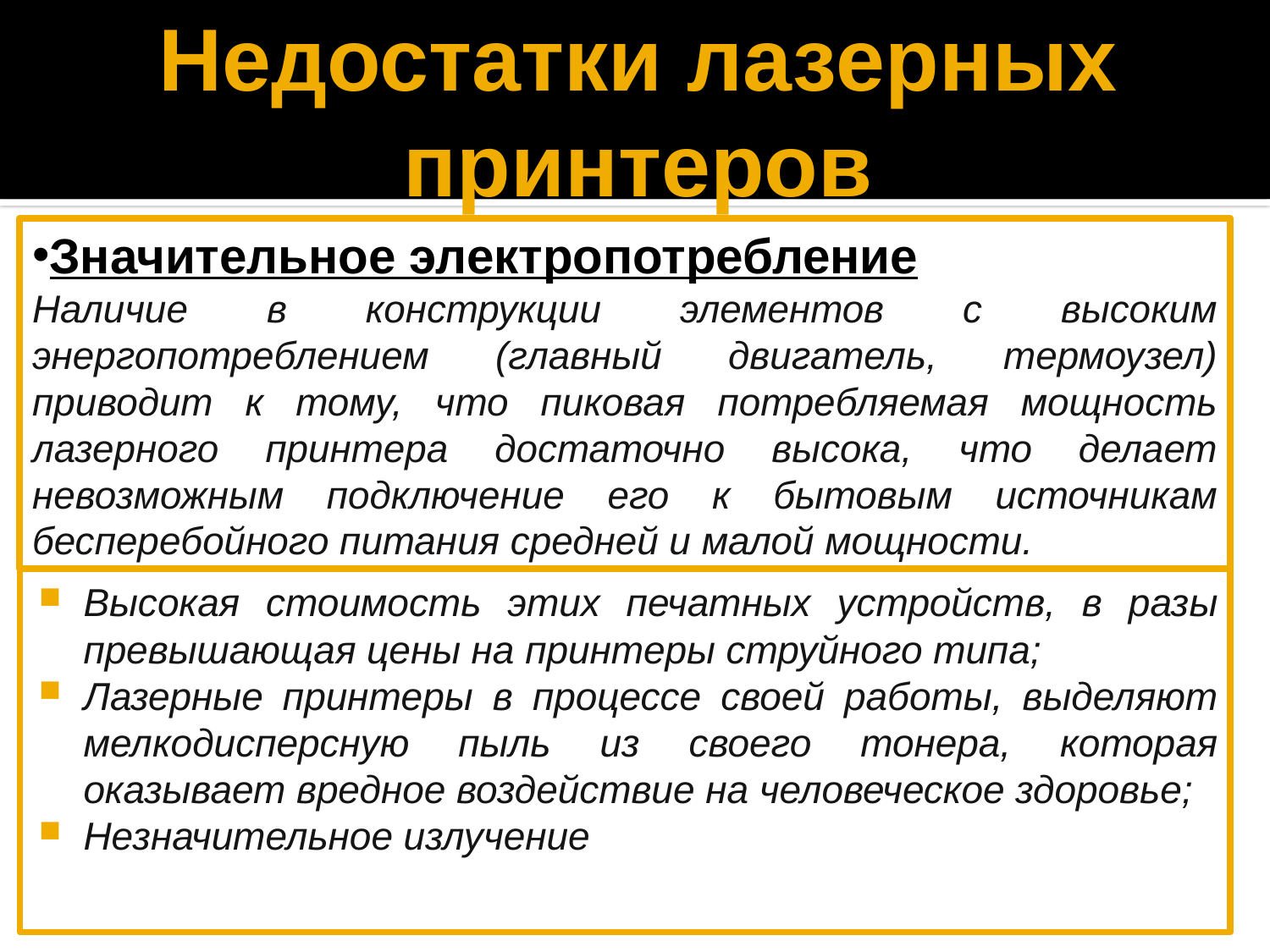

# Недостатки лазерных принтеров
Значительное электропотребление
Наличие в конструкции элементов с высоким энергопотреблением (главный двигатель, термоузел) приводит к тому, что пиковая потребляемая мощность лазерного принтера достаточно высока, что делает невозможным подключение его к бытовым источникам бесперебойного питания средней и малой мощности.
Высокая стоимость этих печатных устройств, в разы превышающая цены на принтеры струйного типа;
Лазерные принтеры в процессе своей работы, выделяют мелкодисперсную пыль из своего тонера, которая оказывает вредное воздействие на человеческое здоровье;
Незначительное излучение